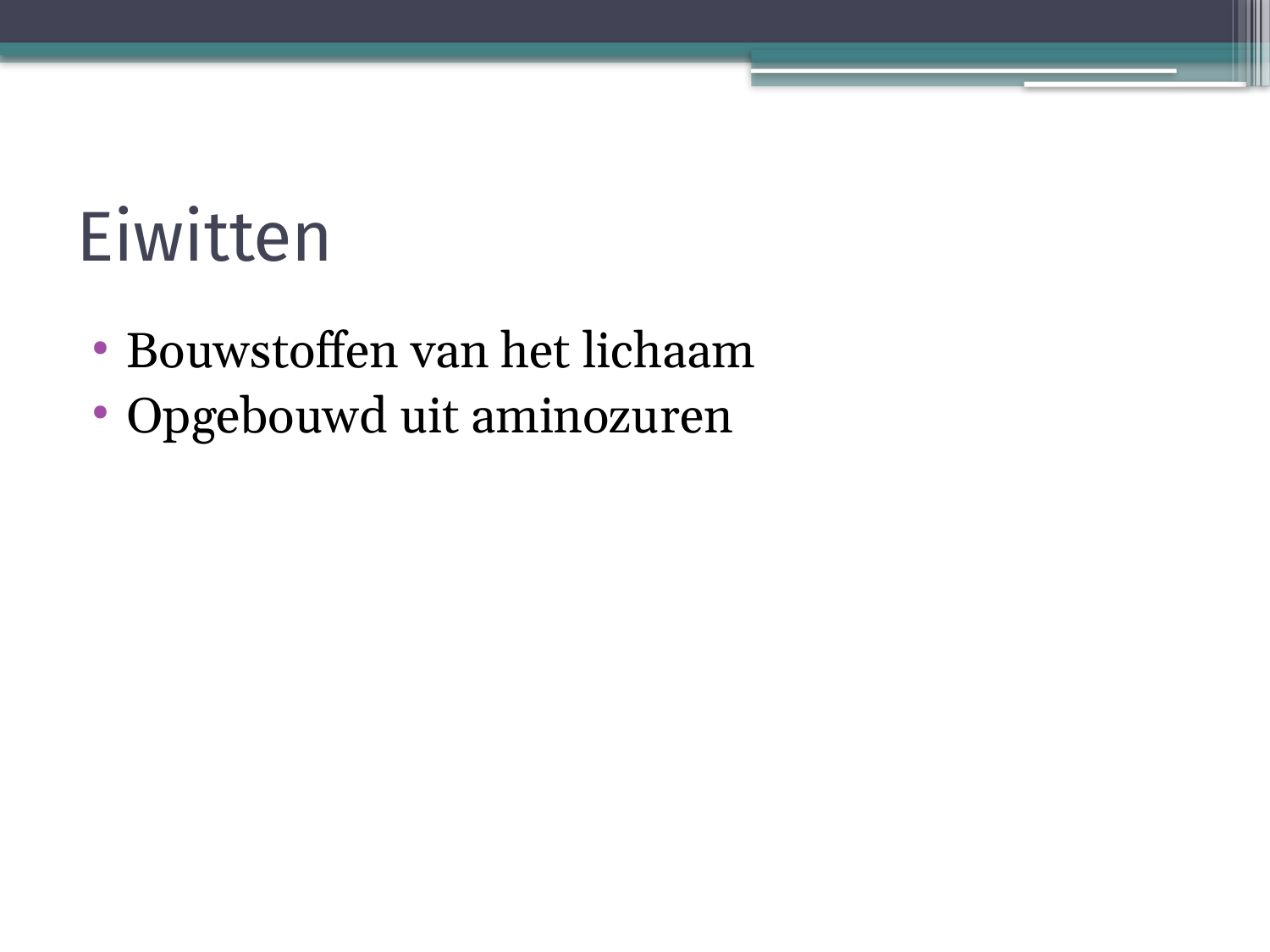

# Eiwitten
Bouwstoffen van het lichaam
Opgebouwd uit aminozuren